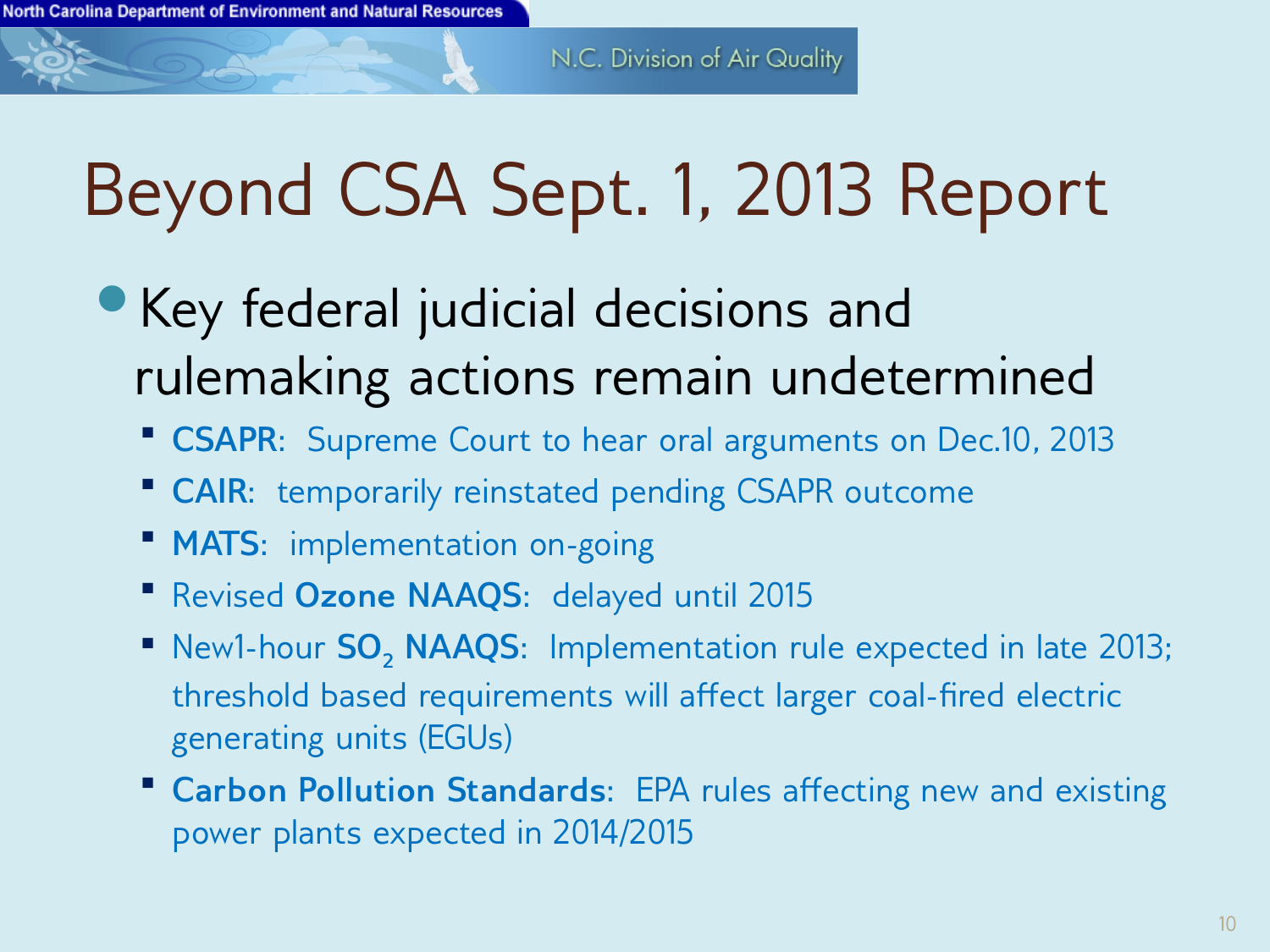

# Beyond CSA Sept. 1, 2013 Report
Key federal judicial decisions and rulemaking actions remain undetermined
CSAPR:  Supreme Court to hear oral arguments on Dec.10, 2013
CAIR:  temporarily reinstated pending CSAPR outcome
MATS:  implementation on-going
Revised Ozone NAAQS:  delayed until 2015
New1-hour SO2 NAAQS:  Implementation rule expected in late 2013; threshold based requirements will affect larger coal-fired electric generating units (EGUs)
Carbon Pollution Standards:  EPA rules affecting new and existing power plants expected in 2014/2015
10